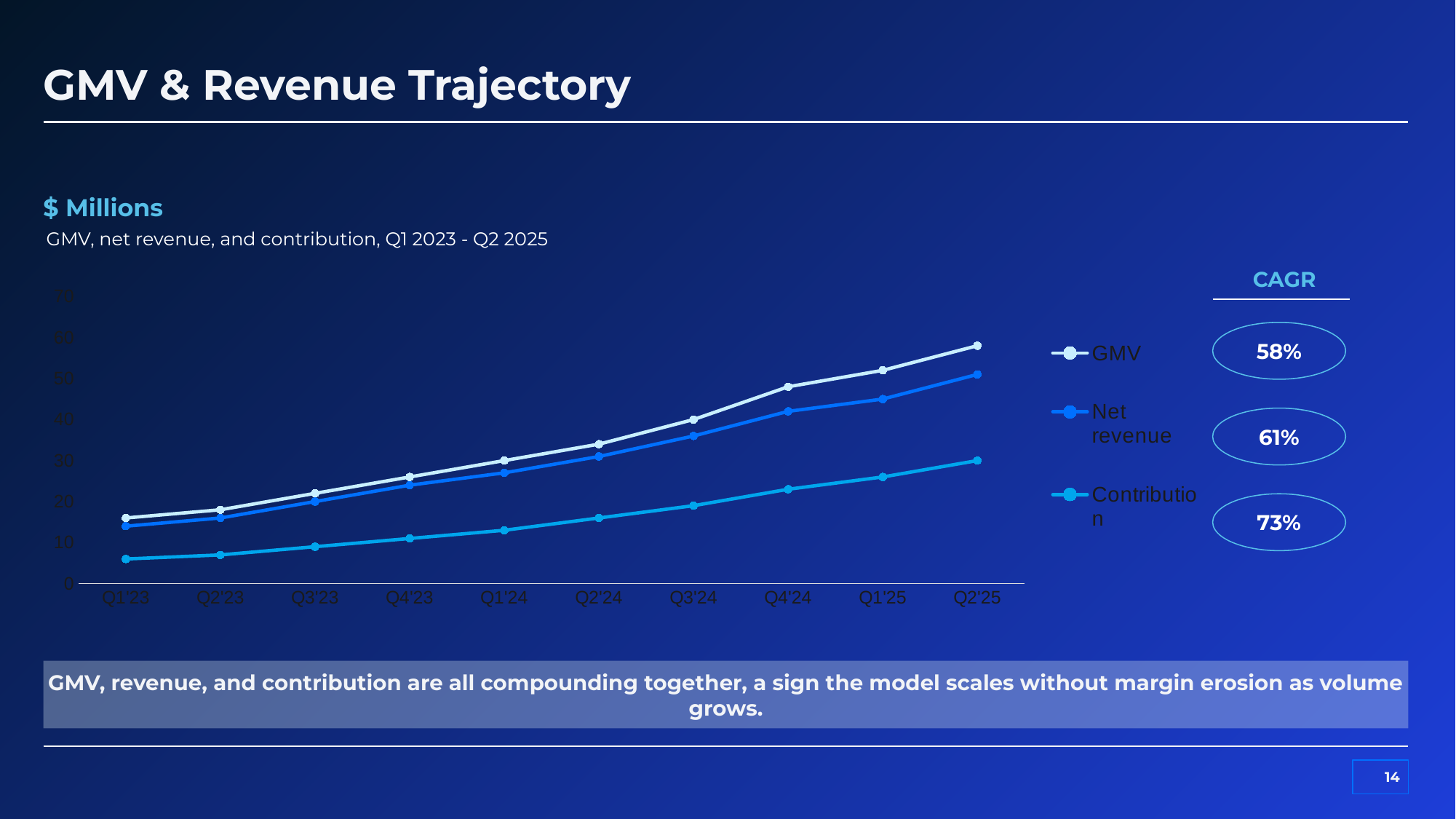

# GMV & Revenue Trajectory
$ Millions
GMV, net revenue, and contribution, Q1 2023 - Q2 2025
CAGR

### Chart

| Category | GMV | Net revenue | Contribution |
|---|---|---|---|
| Q1'23 | 16.0 | 14.0 | 6.0 |
| Q2'23 | 18.0 | 16.0 | 7.0 |
| Q3'23 | 22.0 | 20.0 | 9.0 |
| Q4'23 | 26.0 | 24.0 | 11.0 |
| Q1'24 | 30.0 | 27.0 | 13.0 |
| Q2'24 | 34.0 | 31.0 | 16.0 |
| Q3'24 | 40.0 | 36.0 | 19.0 |
| Q4'24 | 48.0 | 42.0 | 23.0 |
| Q1'25 | 52.0 | 45.0 | 26.0 |
| Q2'25 | 58.0 | 51.0 | 30.0 |
58%
61%
73%
GMV, revenue, and contribution are all compounding together, a sign the model scales without margin erosion as volume grows.
14